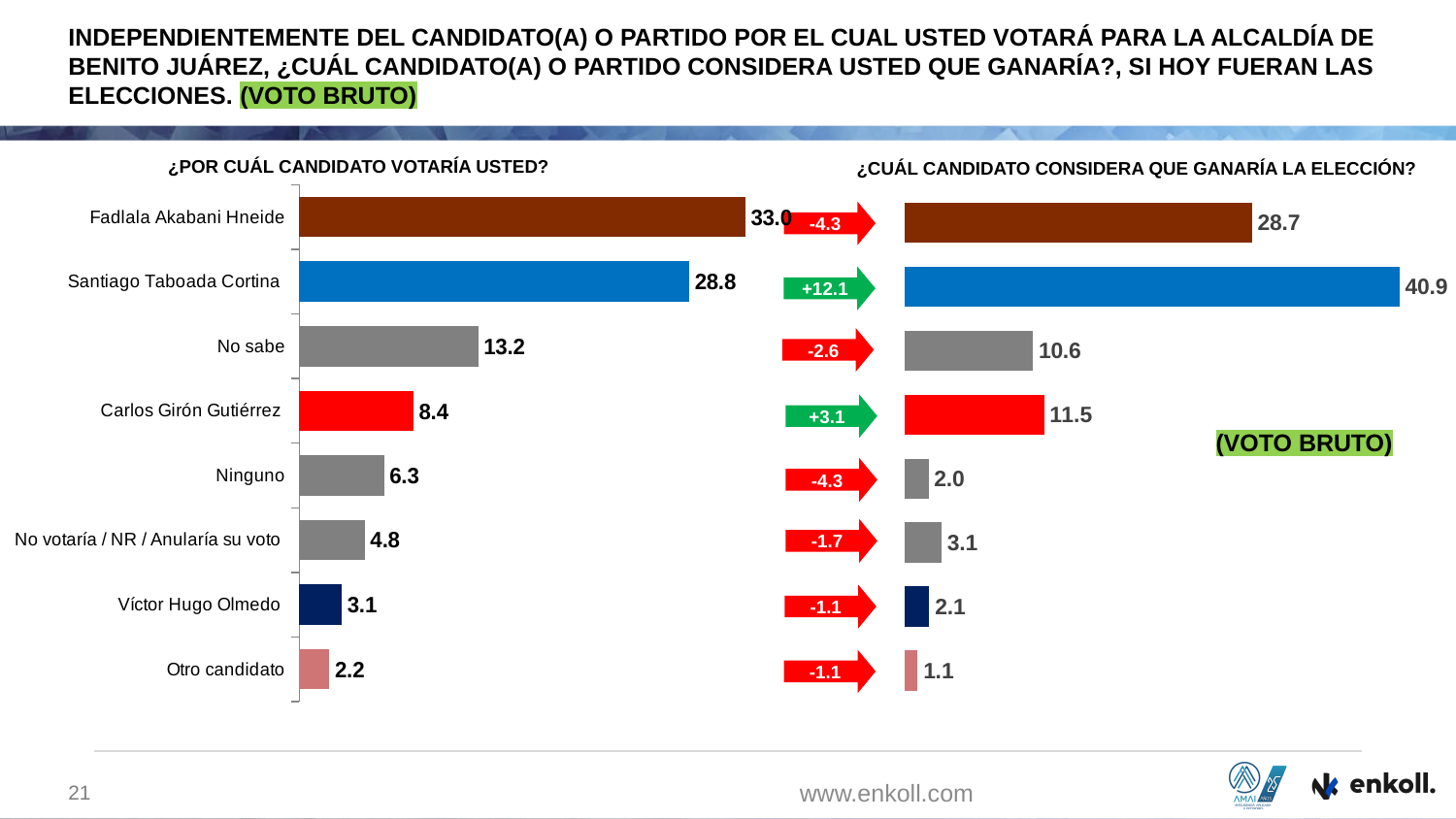

INDEPENDIENTEMENTE DEL CANDIDATO(A) O PARTIDO POR EL CUAL USTED VOTARÁ PARA LA ALCALDÍA DE BENITO JUÁREZ, ¿CUÁL CANDIDATO(A) O PARTIDO CONSIDERA USTED QUE GANARÍA?, SI HOY FUERAN LAS ELECCIONES. (VOTO BRUTO)
¿POR CUÁL CANDIDATO VOTARÍA USTED?
¿CUÁL CANDIDATO CONSIDERA QUE GANARÍA LA ELECCIÓN?

### Chart

| Category |  |
|---|---|
| Otro candidato | 2.237787064502678 |
| Víctor Hugo Olmedo  | 3.145417000992645 |
| No votaría / NR / Anularía su voto  | 4.849110493803847 |
| Ninguno | 6.275588465006142 |
| Carlos Girón Gutiérrez  | 8.442075597162287 |
| No sabe | 13.22510803625922 |
| Santiago Taboada Cortina  | 28.836863675248566 |
| Fadlala Akabani Hneide | 32.98804966702454 |

### Chart

| Category |  |
|---|---|
| Otro candidato | 1.0918770199412113 |
| Víctor Hugo Olmedo  | 2.060216734562028 |
| No votaría / NR / Anularía su voto  | 3.064339476518565 |
| Ninguno | 1.9895696024310212 |
| Carlos Girón Gutiérrez  | 11.531671817380294 |
| No sabe | 10.62514306862203 |
| Santiago Taboada Cortina  | 40.91302970695506 |
| Fadlala Akabani Hneide | 28.724152573589716 |
-4.3
+12.1
-2.6
+3.1
(VOTO BRUTO)
-4.3
-1.7
-1.1
-1.1
21
www.enkoll.com